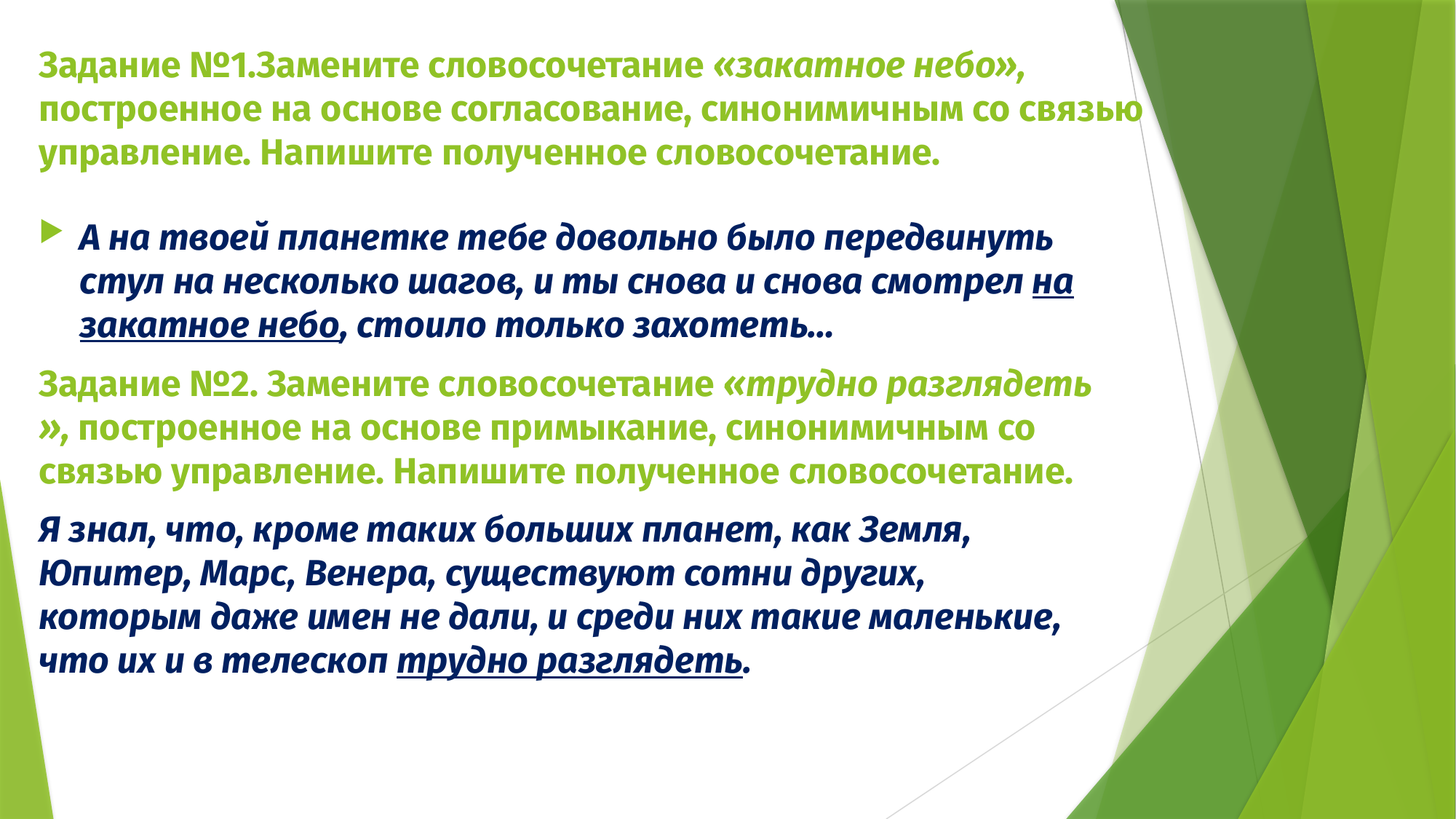

# Задание №1.Замените словосочетание «закатное небо», построенное на основе согласование, синонимичным со связью управление. Напишите полученное словосочетание.
А на твоей планетке тебе довольно было передвинуть стул на несколько шагов, и ты снова и снова смотрел на закатное небо, стоило только захотеть…
Задание №2. Замените словосочетание «трудно разглядеть », построенное на основе примыкание, синонимичным со связью управление. Напишите полученное словосочетание.
Я знал, что, кроме таких больших планет, как Земля, Юпитер, Марс, Венера, существуют сотни других, которым даже имен не дали, и среди них такие маленькие, что их и в телескоп трудно разглядеть.